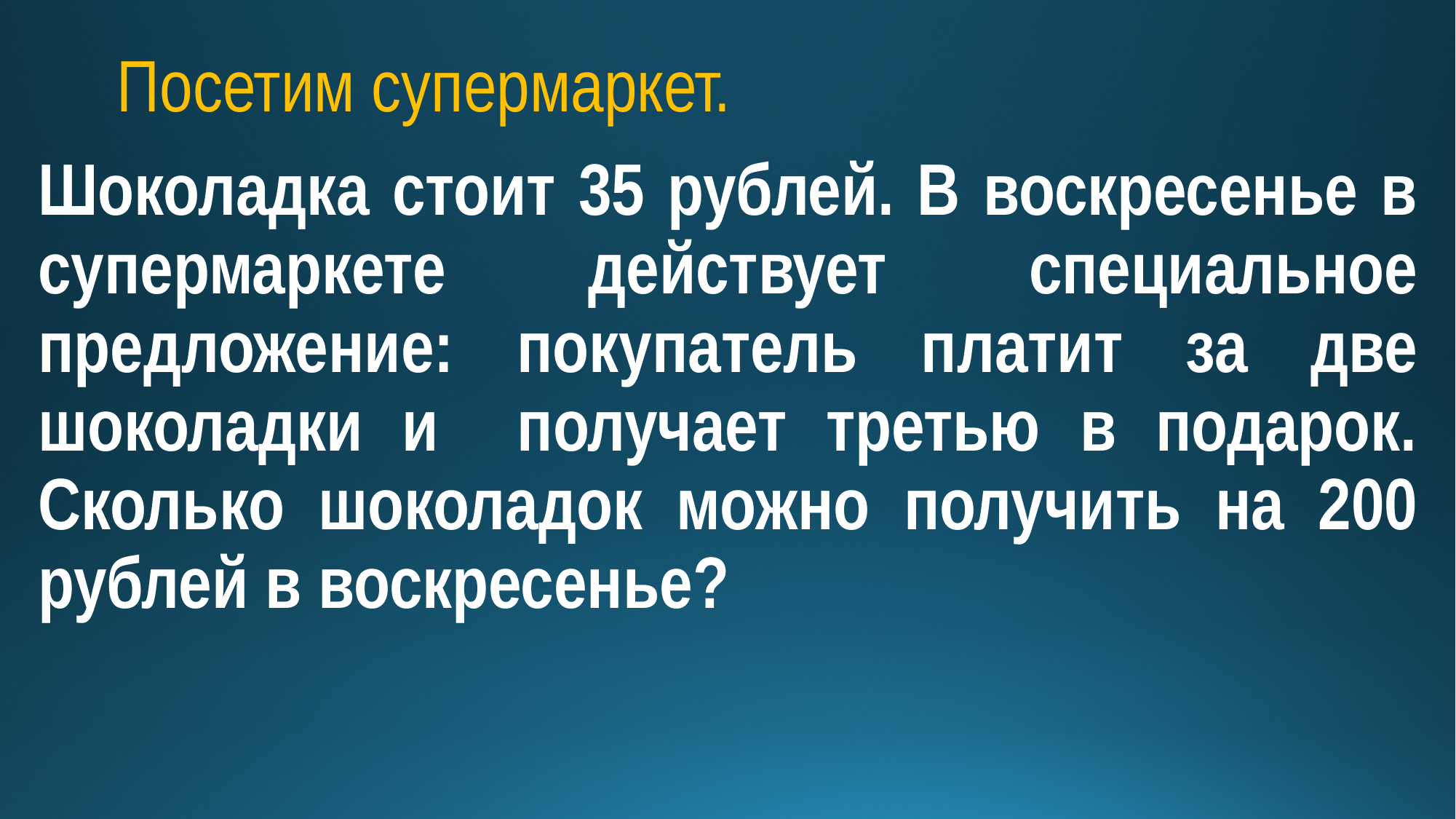

# Посетим супермаркет.
Шоколадка стоит 35 рублей. В воскресенье в супермаркете действует специальное предложение: покупатель платит за две шоколадки и  получает третью в подарок. Сколько шоколадок можно получить на 200 рублей в воскресенье?